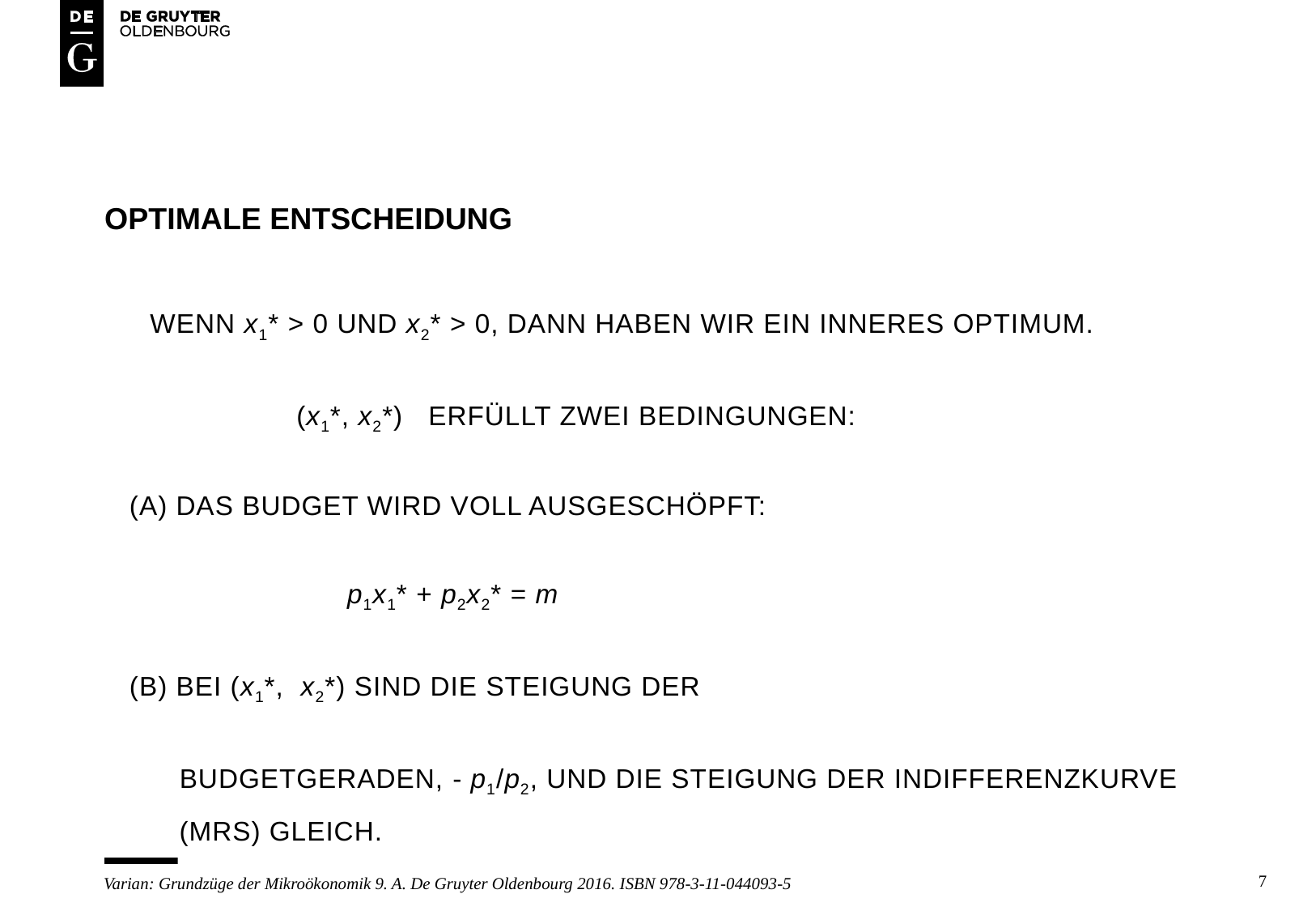

# Optimale Entscheidung
Wenn x1* > 0 und x2* > 0, dann haben wir ein inneres Optimum.
	   (x1*, x2*)   erfüllt zwei Bedingungen:
   (a) das Budget wird voll ausgeschöpft:
		p1x1* + p2x2* = m
   (b) Bei (x1*,  x2*) sind die Steigung der
         Budgetgeraden, - p1/p2, und die Steigung der Indifferenzkurve
         (MRS) gleich.
7
Varian: Grundzüge der Mikroökonomik 9. A. De Gruyter Oldenbourg 2016. ISBN 978-3-11-044093-5